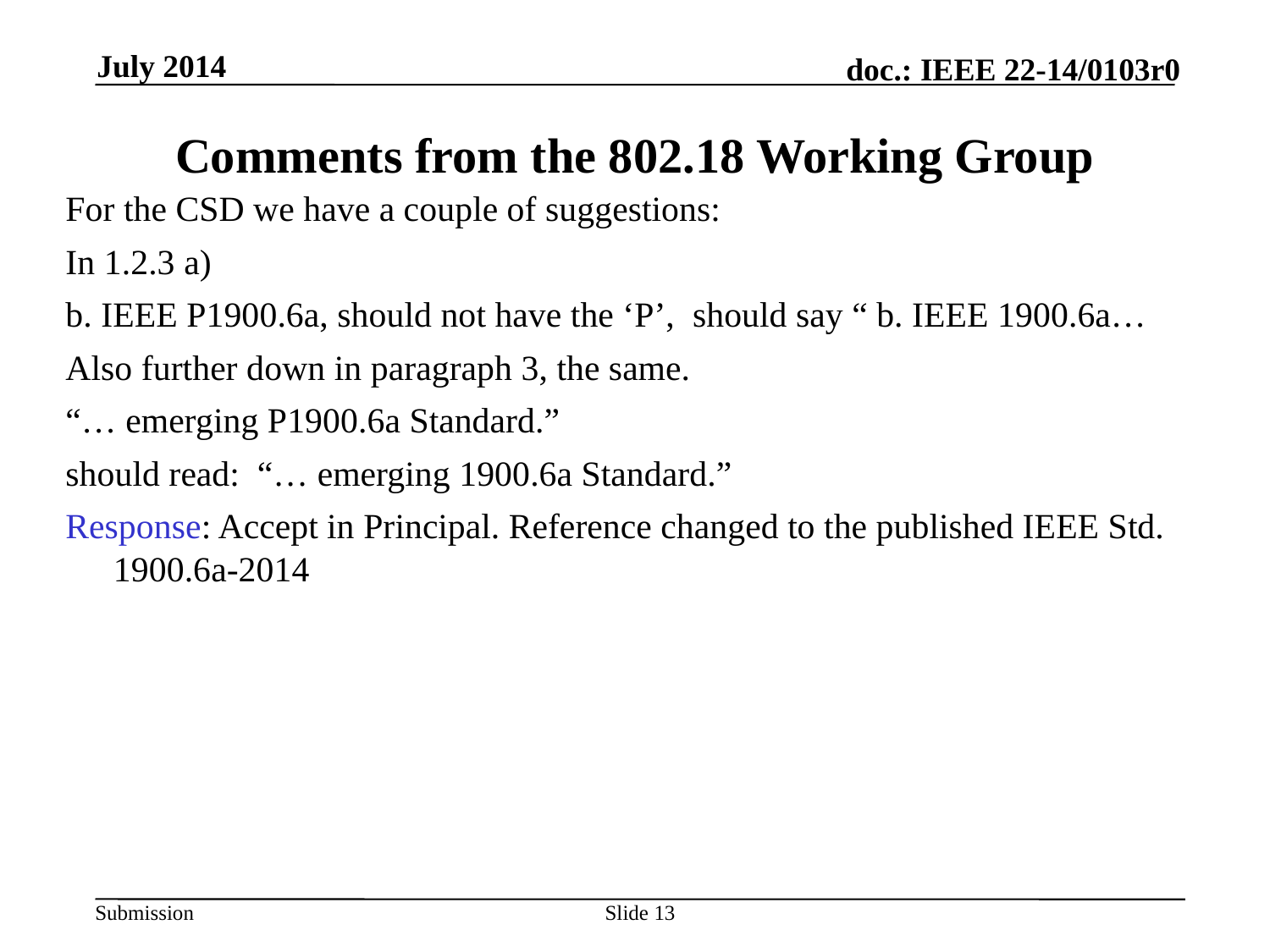

July 2014
# Comments from the 802.18 Working Group
For the CSD we have a couple of suggestions:
In 1.2.3 a)
b. IEEE P1900.6a, should not have the ‘P’,  should say “ b. IEEE 1900.6a…
Also further down in paragraph 3, the same.
“… emerging P1900.6a Standard.”
should read:  “… emerging 1900.6a Standard.”
Response: Accept in Principal. Reference changed to the published IEEE Std. 1900.6a-2014

Slide 13